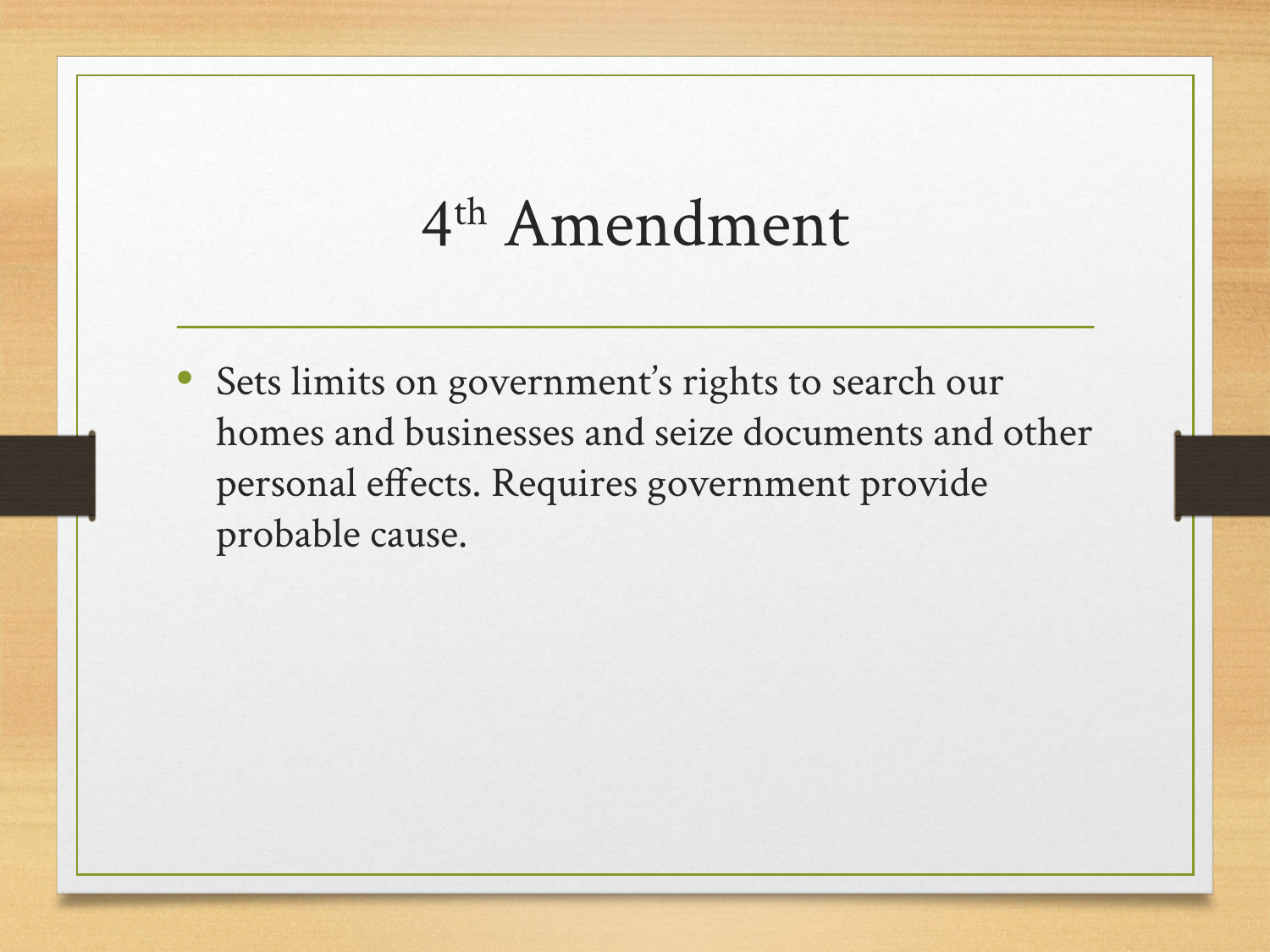

# 4th Amendment
Sets limits on government’s rights to search our homes and businesses and seize documents and other personal effects. Requires government provide probable cause.